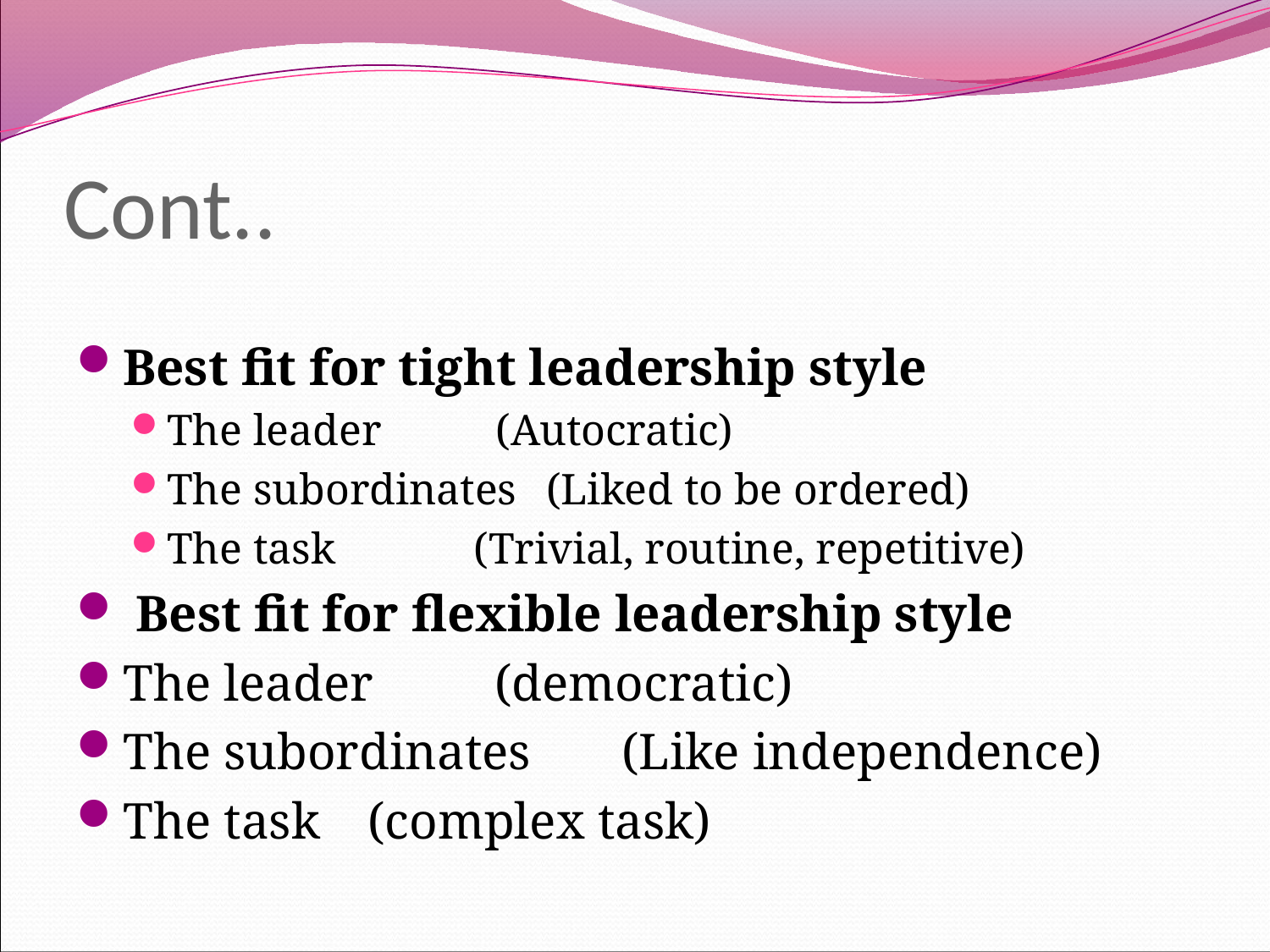

# Cont..

Best fit for tight leadership style
The leader 	       (Autocratic)
The subordinates 	(Liked to be ordered)
The task 	     (Trivial, routine, repetitive)
 Best fit for flexible leadership style
The leader 	(democratic)
The subordinates 	(Like independence)
The task 	(complex task)